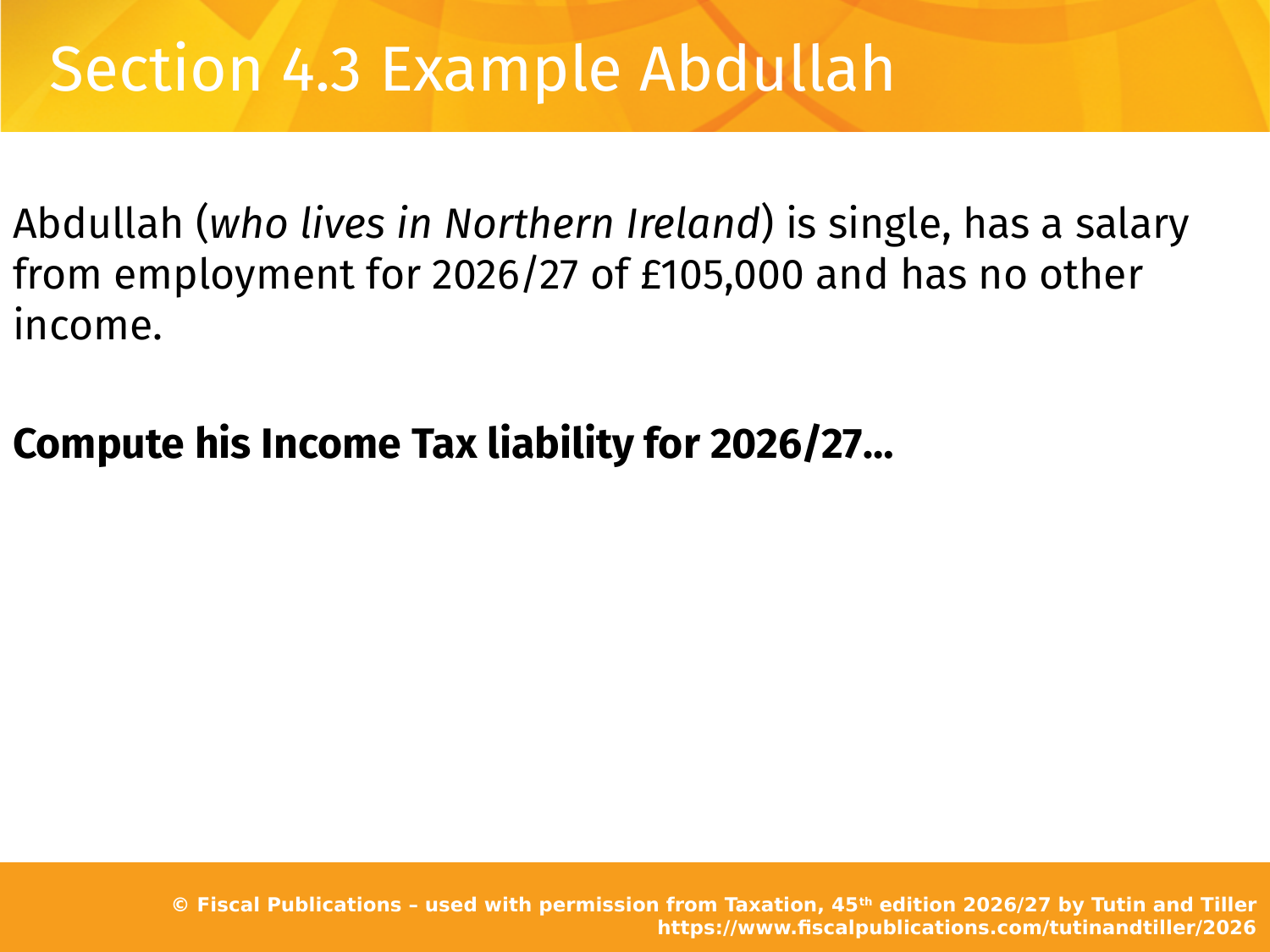

# Section 4.3 Example Abdullah

Abdullah (who lives in Northern Ireland) is single, has a salary from employment for 2026/27 of £105,000 and has no other income.

Compute his Income Tax liability for 2026/27…